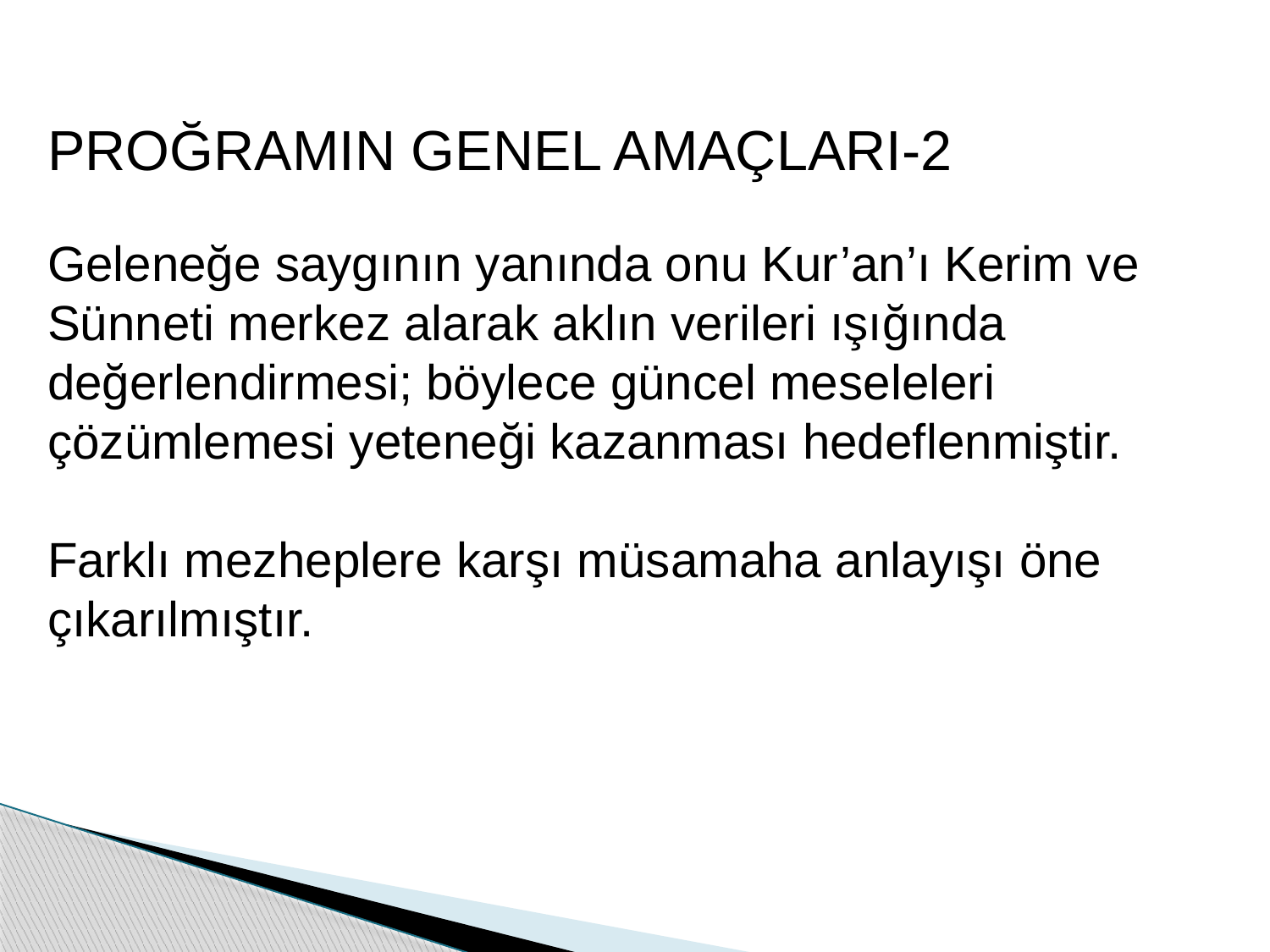

PROĞRAMIN GENEL AMAÇLARI-2

Geleneğe saygının yanında onu Kur’an’ı Kerim ve Sünneti merkez alarak aklın verileri ışığında değerlendirmesi; böylece güncel meseleleri çözümlemesi yeteneği kazanması hedeflenmiştir.

Farklı mezheplere karşı müsamaha anlayışı öne çıkarılmıştır.